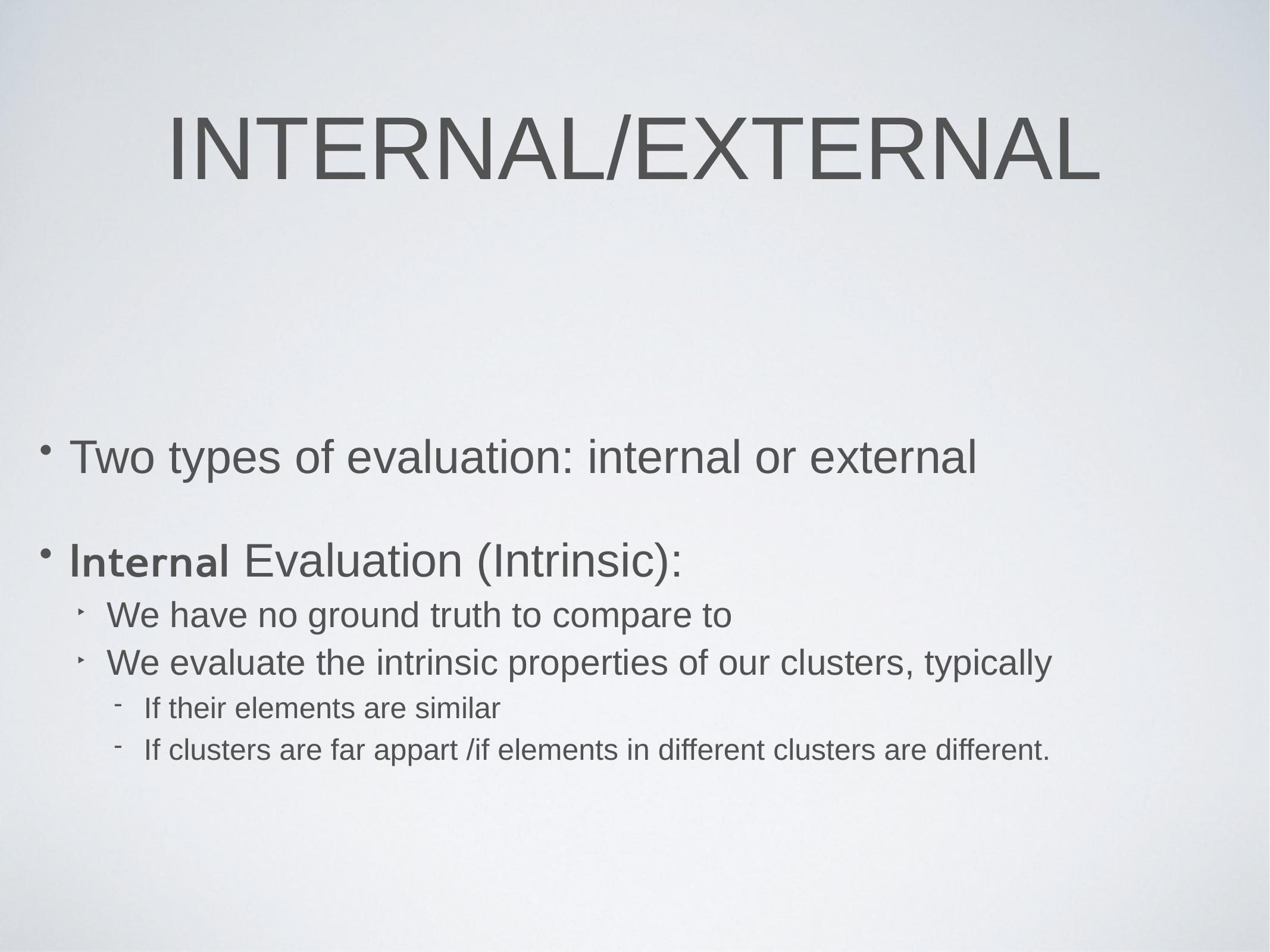

# INternal/external
Two types of evaluation: internal or external
Internal Evaluation (Intrinsic):
We have no ground truth to compare to
We evaluate the intrinsic properties of our clusters, typically
If their elements are similar
If clusters are far appart /if elements in different clusters are different.
57